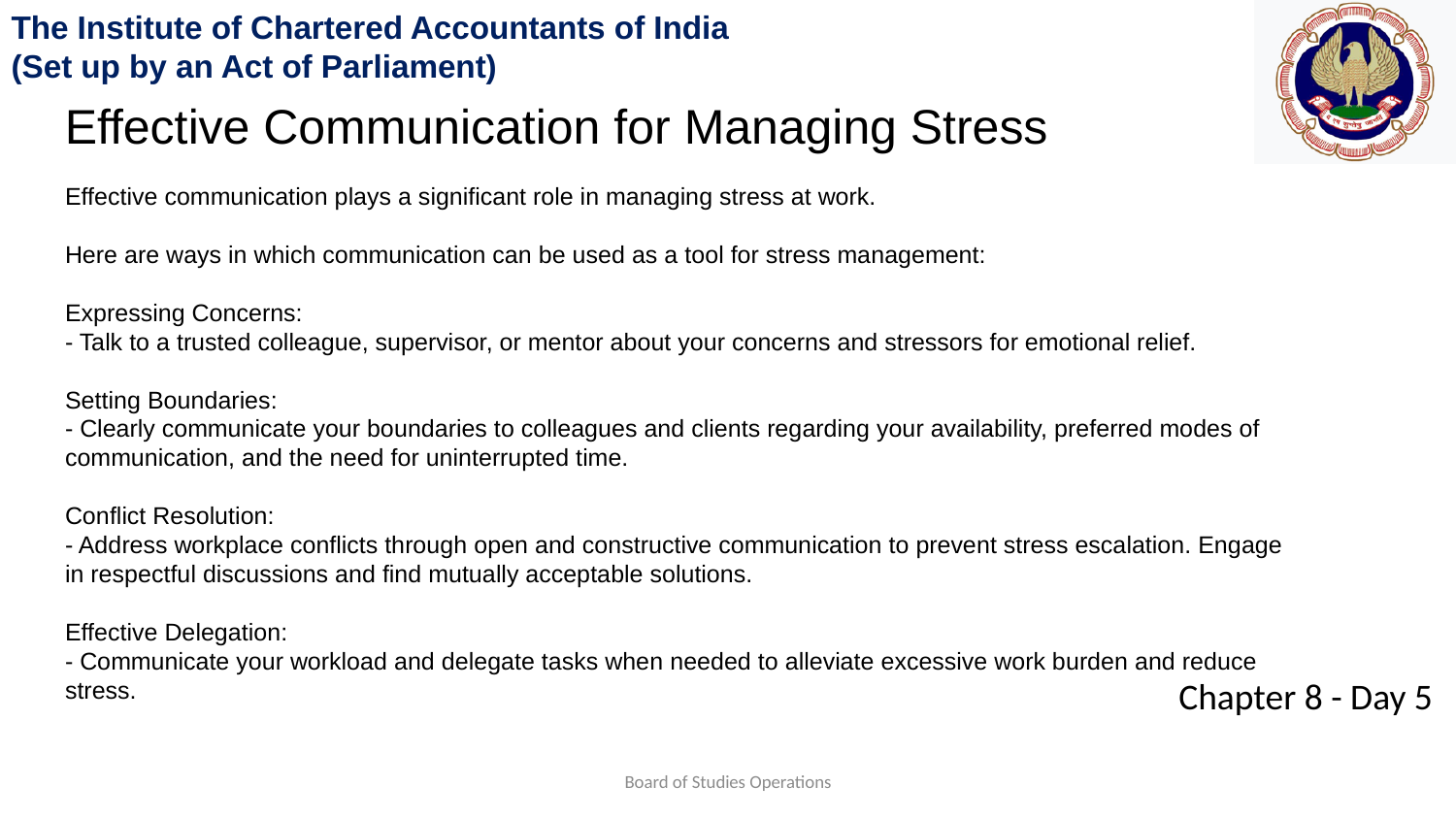

Effective Communication for Managing Stress
Effective communication plays a significant role in managing stress at work.

Here are ways in which communication can be used as a tool for stress management:

Expressing Concerns:
- Talk to a trusted colleague, supervisor, or mentor about your concerns and stressors for emotional relief.

Setting Boundaries:
- Clearly communicate your boundaries to colleagues and clients regarding your availability, preferred modes of communication, and the need for uninterrupted time.

Conflict Resolution:
- Address workplace conflicts through open and constructive communication to prevent stress escalation. Engage in respectful discussions and find mutually acceptable solutions.

Effective Delegation:
- Communicate your workload and delegate tasks when needed to alleviate excessive work burden and reduce stress.

Board of Studies Operations